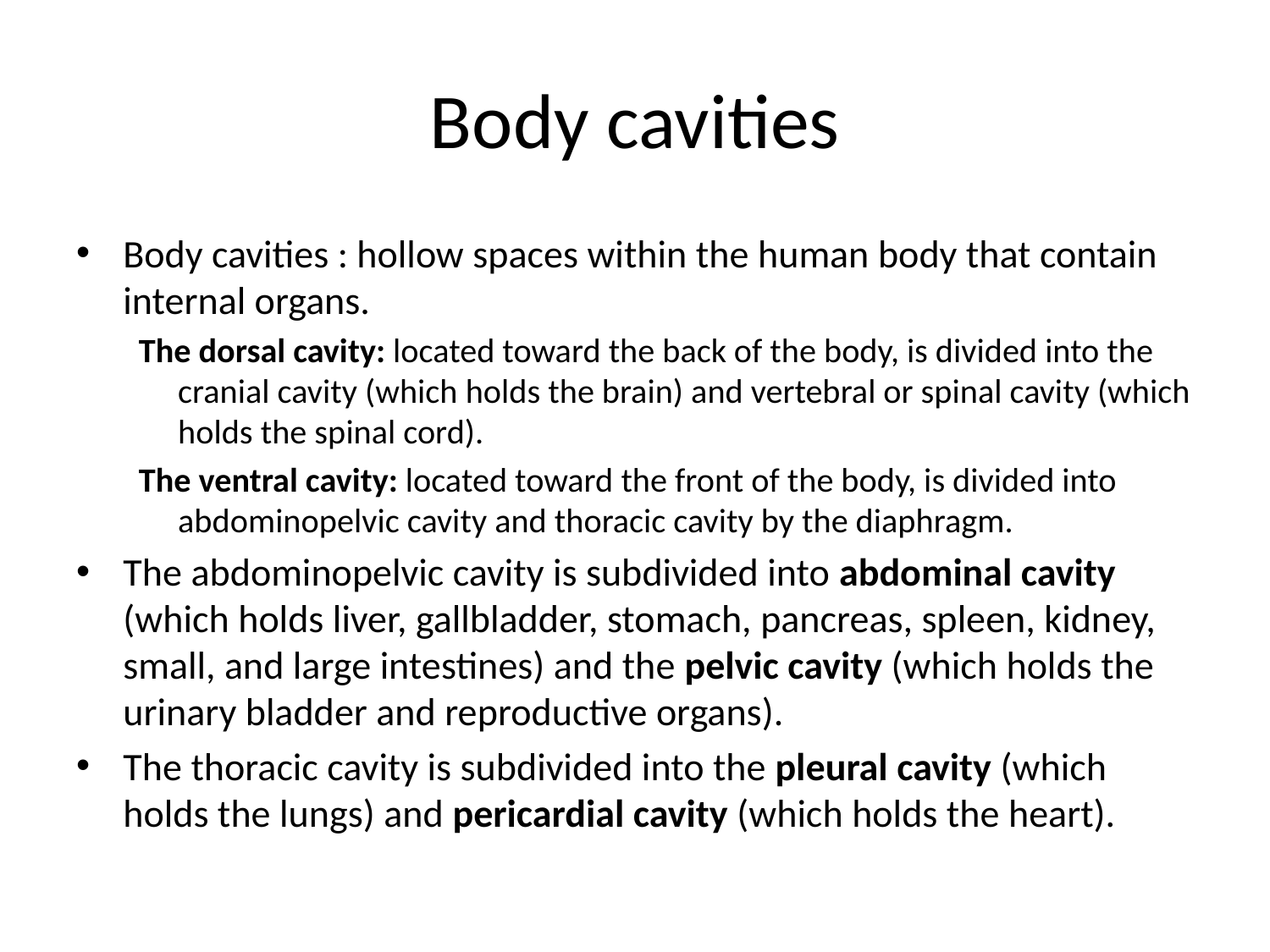

# Body cavities
Body cavities : hollow spaces within the human body that contain internal organs.
The dorsal cavity: located toward the back of the body, is divided into the cranial cavity (which holds the brain) and vertebral or spinal cavity (which holds the spinal cord).
The ventral cavity: located toward the front of the body, is divided into abdominopelvic cavity and thoracic cavity by the diaphragm.
The abdominopelvic cavity is subdivided into abdominal cavity (which holds liver, gallbladder, stomach, pancreas, spleen, kidney, small, and large intestines) and the pelvic cavity (which holds the urinary bladder and reproductive organs).
The thoracic cavity is subdivided into the pleural cavity (which holds the lungs) and pericardial cavity (which holds the heart).